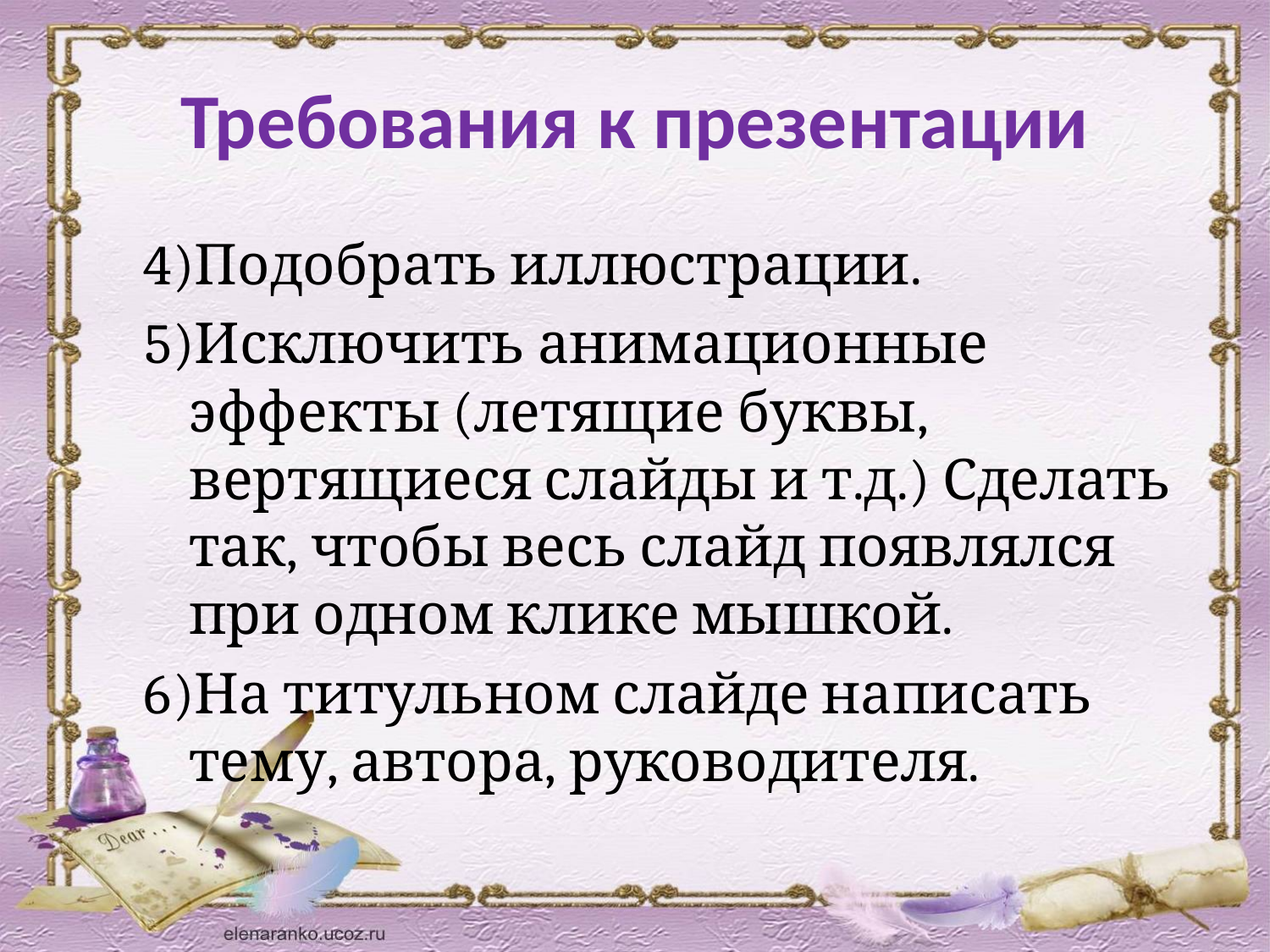

# Требования к презентации
4)Подобрать иллюстрации.
5)Исключить анимационные эффекты (летящие буквы, вертящиеся слайды и т.д.) Сделать так, чтобы весь слайд появлялся при одном клике мышкой.
6)На титульном слайде написать тему, автора, руководителя.